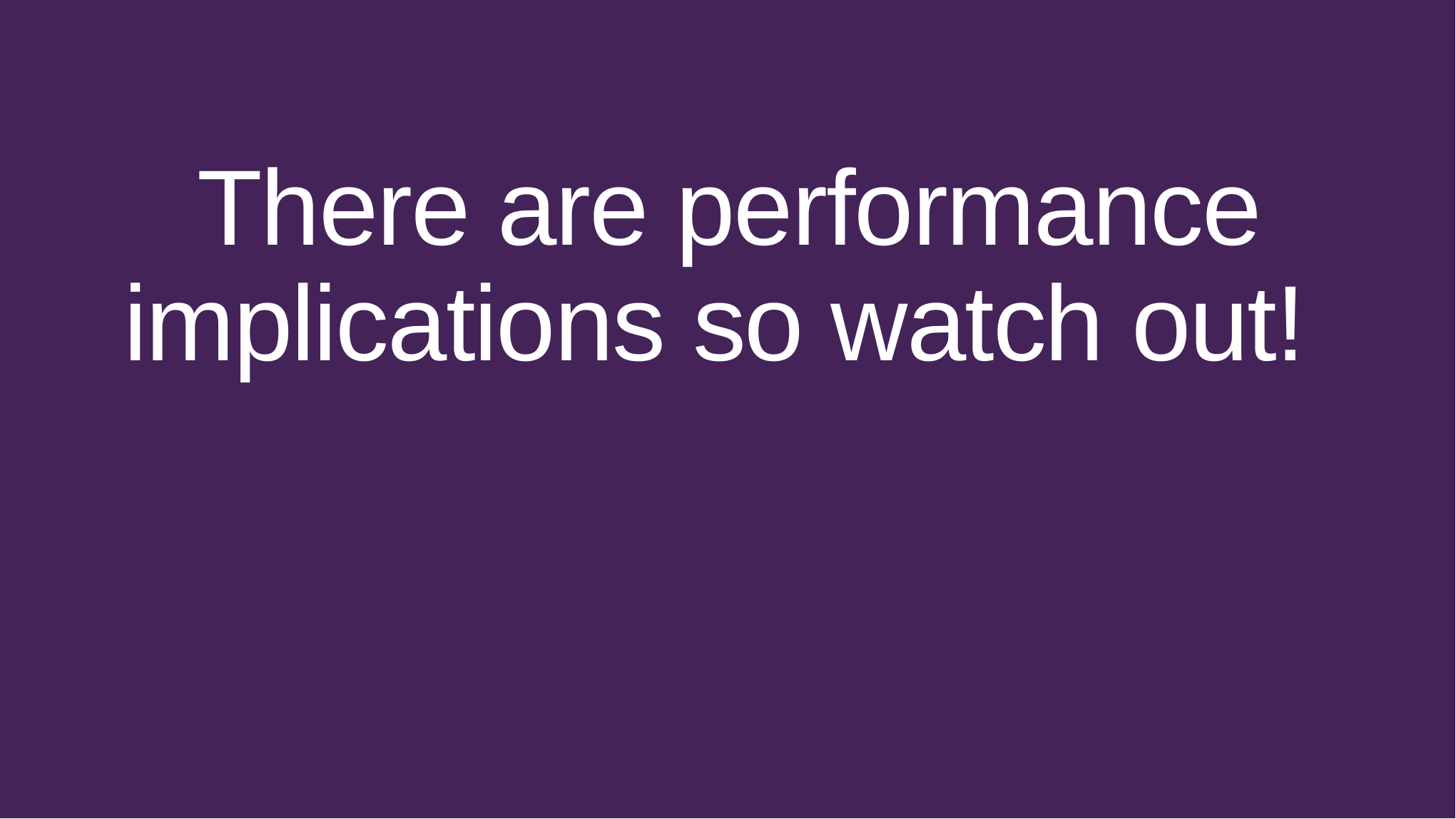

# There are performance implications so watch out!